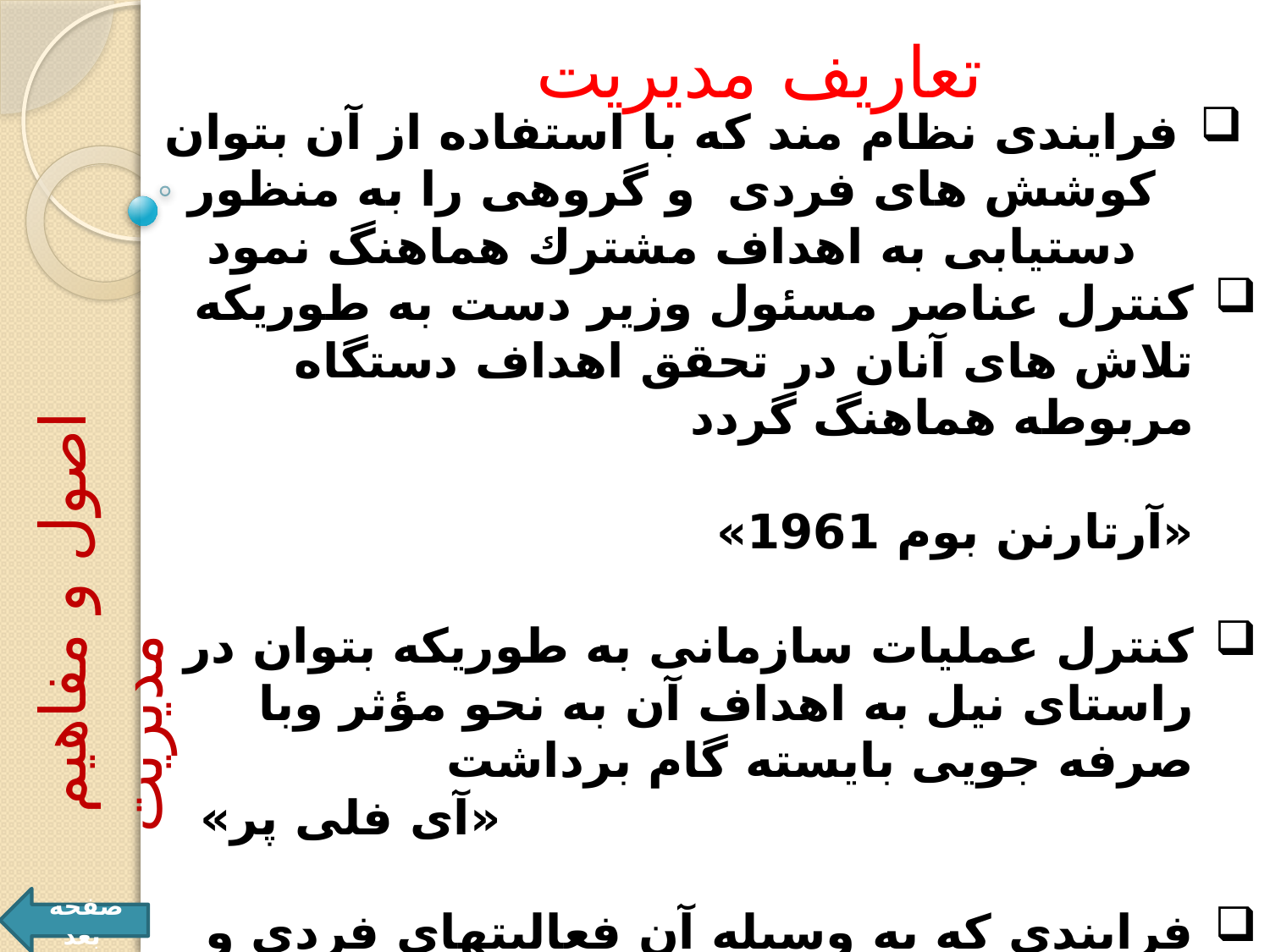

تعاریف مدیریت
فرایندی نظام مند كه با استفاده از آن بتوان كوشش های فردی  و گروهی را به منظور دستیابی به اهداف مشترك هماهنگ نمود
كنترل عناصر مسئول وزیر دست به طوریكه تلاش های آنان در تحقق اهداف دستگاه مربوطه هماهنگ گردد
                                                             «آرتارنن بوم 1961»

كنترل عملیات سازمانی به طوریكه بتوان در راستای نیل به اهداف آن به نحو مؤثر وبا صرفه جویی بایسته گام برداشت                                                            «آی فلی پر»

فرایندی كه به وسیله آن فعالیتهای فردی و گروهی متناسب با اهداف مشترك همسو و هماهنگ می شود
                                                                            «  ج اچ دانلی »
اصول و مفاهيم  مديريت
صفحه  بعد